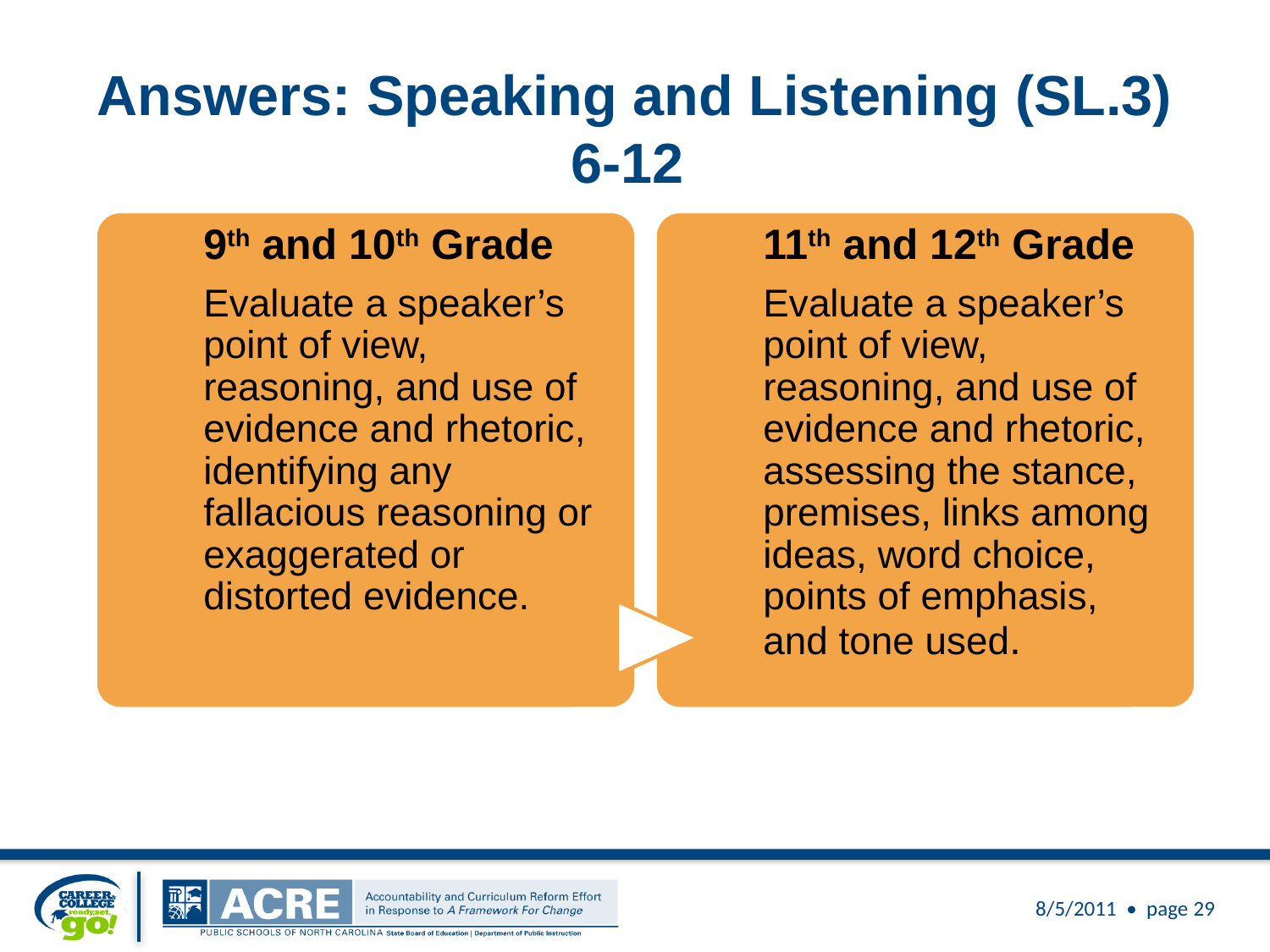

# Answers: Speaking and Listening (SL.3) 6-12

9th and 10th Grade
Evaluate a speaker’s point of view, reasoning, and use of evidence and rhetoric, identifying any fallacious reasoning or exaggerated or distorted evidence.

11th and 12th Grade
Evaluate a speaker’s point of view, reasoning, and use of evidence and rhetoric, assessing the stance, premises, links among ideas, word choice, points of emphasis, and tone used.
8/5/2011  •  page 29